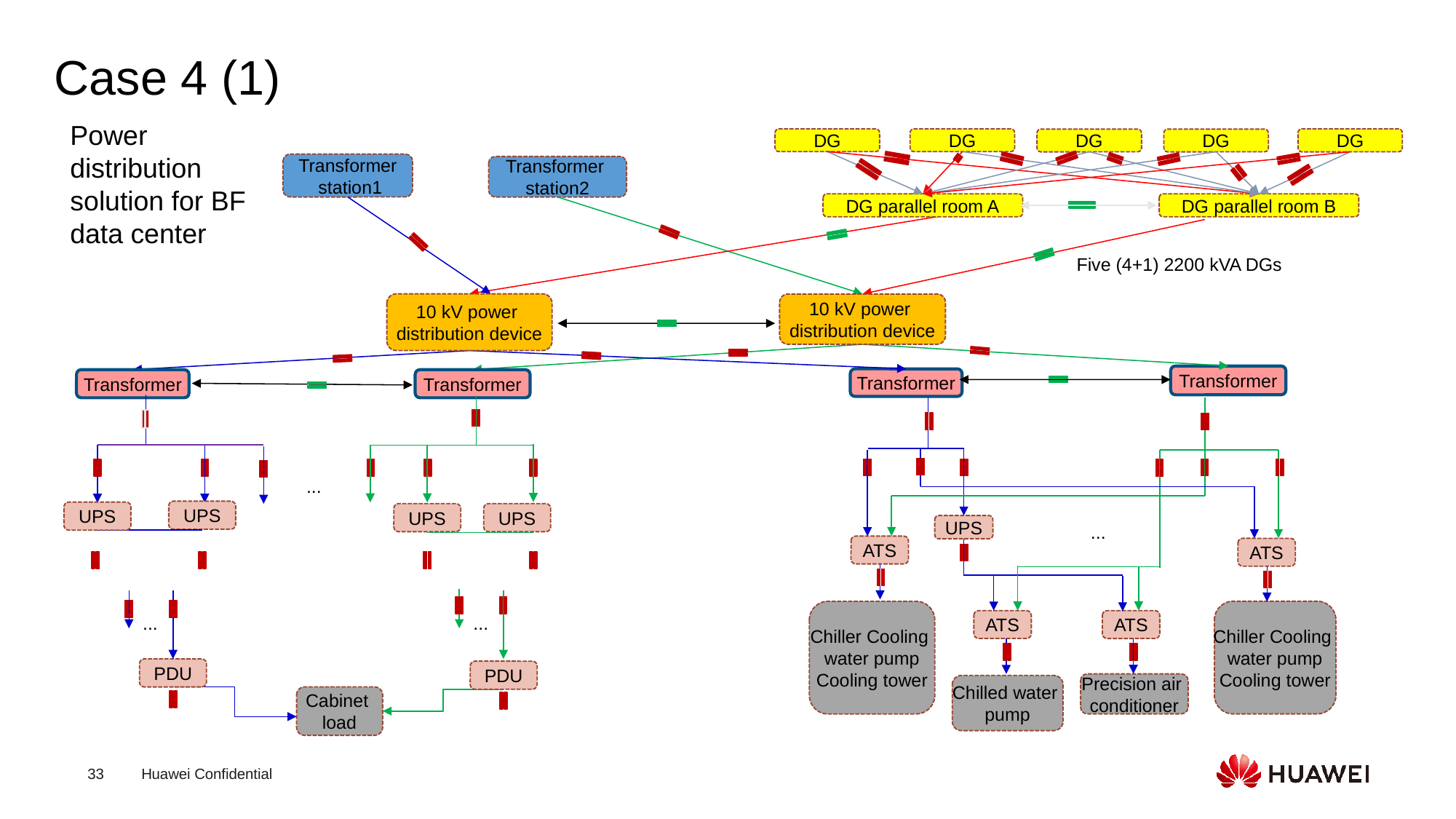

# Case 4 (1)
Power distribution solution for BF data center
DG
DG
DG
DG
DG

DG parallel room A
DG parallel room B

Transformer
 station1
Transformer
station2

10 kV power
distribution device
10 kV power
distribution device

Transformer
Transformer
Transformer
Transformer

...

UPS
UPS
UPS
UPS
...
UPS
ATS
ATS

...
...

Chiller Cooling
water pump
Cooling tower
Chiller Cooling
water pump
Cooling tower

ATS
ATS

PDU
Precision air
conditioner
Chilled water
pump
Cabinet
load

Five (4+1) 2200 kVA DGs
PDU